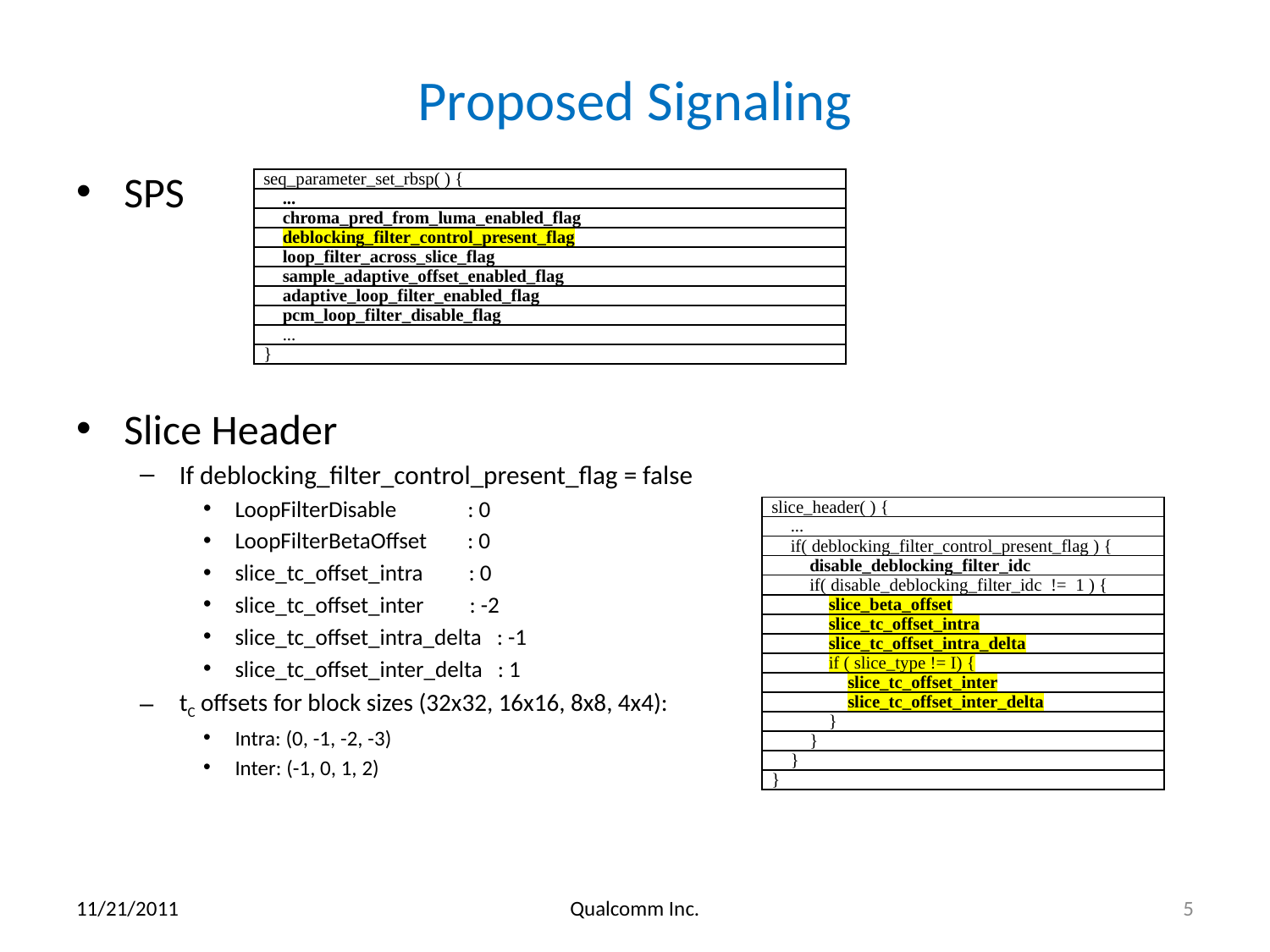

# Proposed Signaling
SPS

Slice Header
If deblocking_filter_control_present_flag = false
LoopFilterDisable              : 0
LoopFilterBetaOffset        : 0
slice_tc_offset_intra         : 0
slice_tc_offset_inter         : -2
slice_tc_offset_intra_delta   : -1
slice_tc_offset_inter_delta   : 1
tC offsets for block sizes (32x32, 16x16, 8x8, 4x4):
Intra: (0, -1, -2, -3)
Inter: (-1, 0, 1, 2)

| seq\_parameter\_set\_rbsp( ) { |
| --- |
| ... |
| chroma\_pred\_from\_luma\_enabled\_flag |
| deblocking\_filter\_control\_present\_flag |
| loop\_filter\_across\_slice\_flag |
| sample\_adaptive\_offset\_enabled\_flag |
| adaptive\_loop\_filter\_enabled\_flag |
| pcm\_loop\_filter\_disable\_flag |
| ... |
| } |
| slice\_header( ) { |
| --- |
| ... |
| if( deblocking\_filter\_control\_present\_flag ) { |
| disable\_deblocking\_filter\_idc |
| if( disable\_deblocking\_filter\_idc != 1 ) { |
| slice\_beta\_offset |
| slice\_tc\_offset\_intra |
| slice\_tc\_offset\_intra\_delta |
| if ( slice\_type != I) { |
| slice\_tc\_offset\_inter |
| slice\_tc\_offset\_inter\_delta |
| } |
| } |
| } |
| } |
11/21/2011
Qualcomm Inc.
5